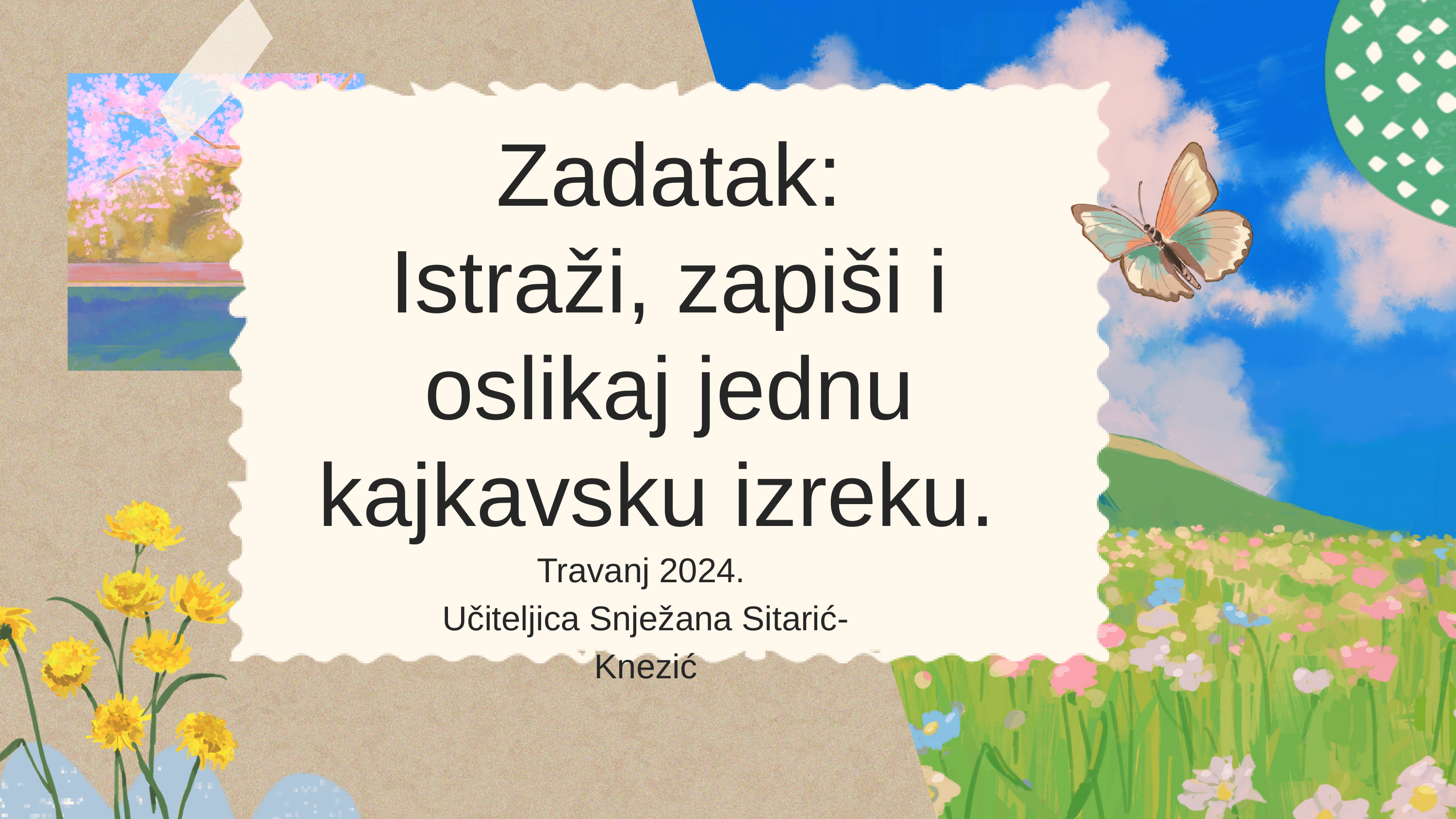

Zadatak:
Istraži, zapiši i oslikaj jednu kajkavsku izreku.

Travanj 2024.
Učiteljica Snježana Sitarić-Knezić